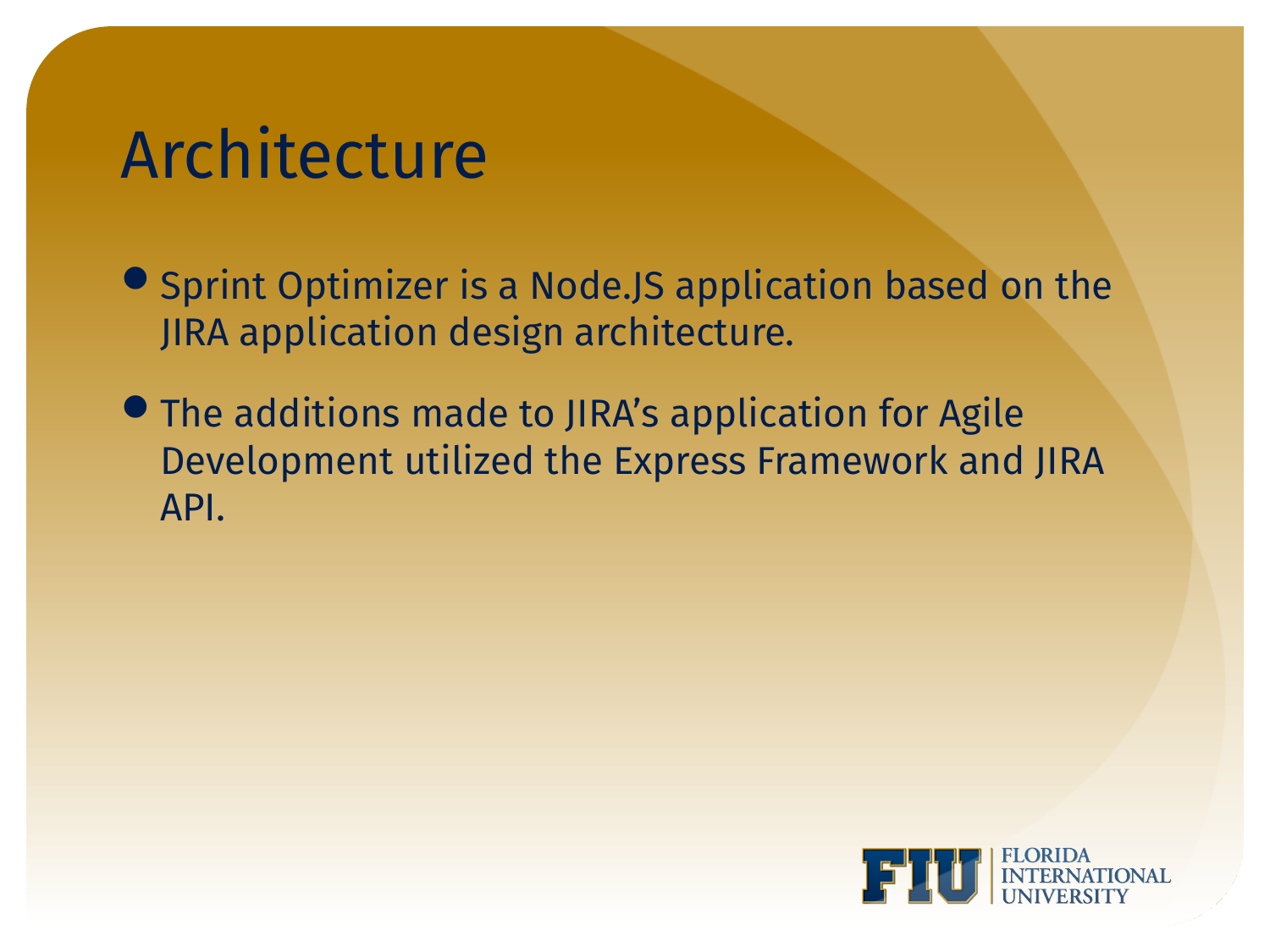

# Architecture
Sprint Optimizer is a Node.JS application based on the JIRA application design architecture.
The additions made to JIRA’s application for Agile Development utilized the Express Framework and JIRA API.